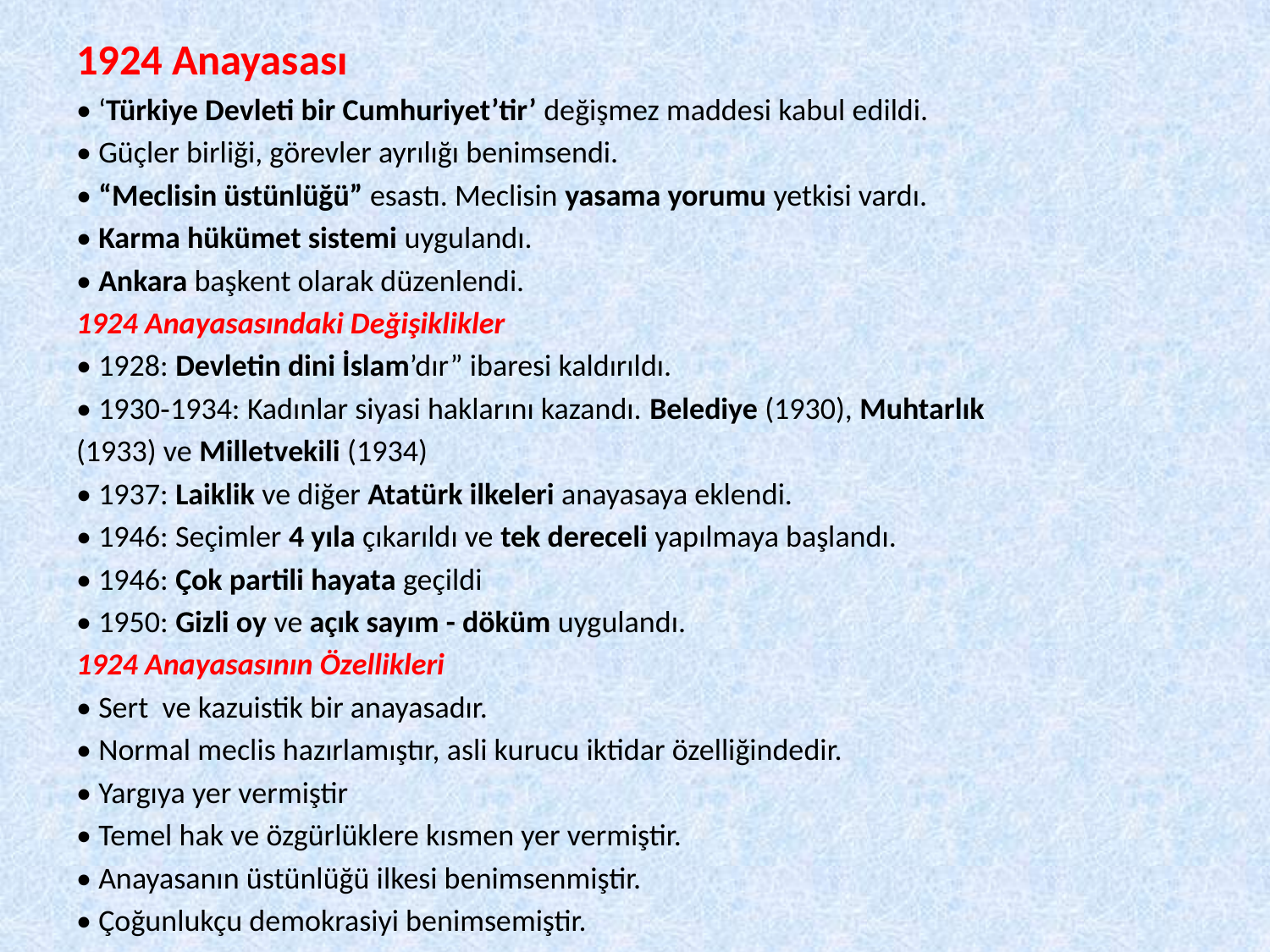

1924 Anayasası
• ‘Türkiye Devleti bir Cumhuriyet’tir’ değişmez maddesi kabul edildi.
• Güçler birliği, görevler ayrılığı benimsendi.
• “Meclisin üstünlüğü” esastı. Meclisin yasama yorumu yetkisi vardı.
• Karma hükümet sistemi uygulandı.
• Ankara başkent olarak düzenlendi.
1924 Anayasasındaki Değişiklikler
• 1928: Devletin dini İslam’dır” ibaresi kaldırıldı.
• 1930‐1934: Kadınlar siyasi haklarını kazandı. Belediye (1930), Muhtarlık
(1933) ve Milletvekili (1934)
• 1937: Laiklik ve diğer Atatürk ilkeleri anayasaya eklendi.
• 1946: Seçimler 4 yıla çıkarıldı ve tek dereceli yapılmaya başlandı.
• 1946: Çok partili hayata geçildi
• 1950: Gizli oy ve açık sayım - döküm uygulandı.
1924 Anayasasının Özellikleri
• Sert  ve kazuistik bir anayasadır.
• Normal meclis hazırlamıştır, asli kurucu iktidar özelliğindedir.
• Yargıya yer vermiştir
• Temel hak ve özgürlüklere kısmen yer vermiştir.
• Anayasanın üstünlüğü ilkesi benimsenmiştir.
• Çoğunlukçu demokrasiyi benimsemiştir.